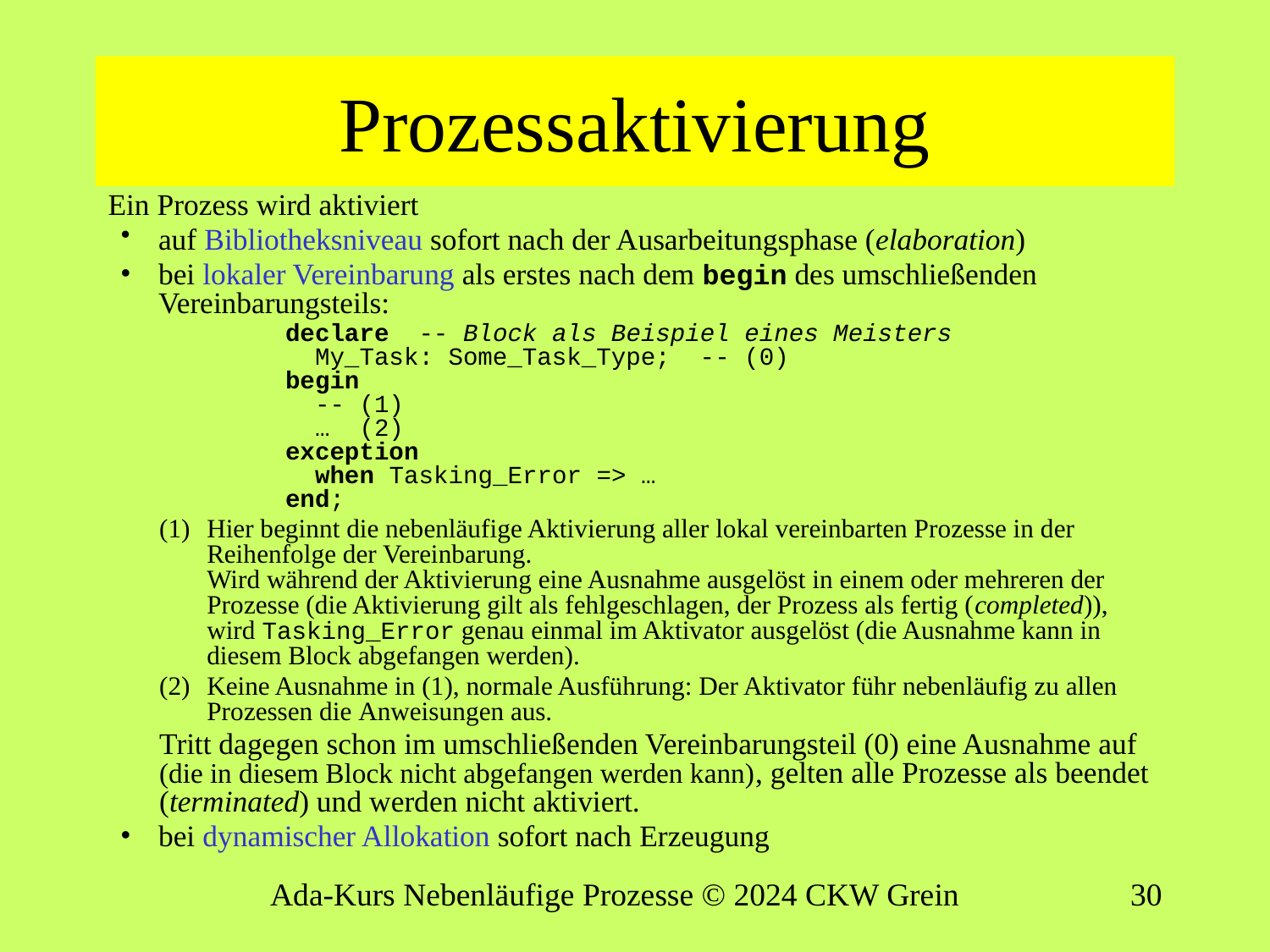

# Prozessaktivierung
Ein Prozess wird aktiviert
auf Bibliotheksniveau sofort nach der Ausarbeitungsphase (elaboration)
bei lokaler Vereinbarung als erstes nach dem begin des umschließenden Vereinbarungsteils:
	declare  -- Block als Beispiel eines Meisters
	  My_Task: Some_Task_Type;  -- (0)
	begin
	  -- (1)
	  …  (2)
	exception
	  when Tasking_Error => …
	end;
Hier beginnt die nebenläufige Aktivierung aller lokal vereinbarten Prozesse in der Reihenfolge der Vereinbarung.
Wird während der Aktivierung eine Ausnahme ausgelöst in einem oder mehreren der Prozesse (die Aktivierung gilt als fehlgeschlagen, der Prozess als fertig (completed)), wird Tasking_Error genau einmal im Aktivator ausgelöst (die Ausnahme kann in diesem Block abgefangen werden).
Keine Ausnahme in (1), normale Ausführung: Der Aktivator führ nebenläufig zu allen Prozessen die Anweisungen aus.
Tritt dagegen schon im umschließenden Vereinbarungsteil (0) eine Ausnahme auf (die in diesem Block nicht abgefangen werden kann), gelten alle Prozesse als beendet (terminated) und werden nicht aktiviert.
bei dynamischer Allokation sofort nach Erzeugung
Ada-Kurs Nebenläufige Prozesse © 2024 CKW Grein
30